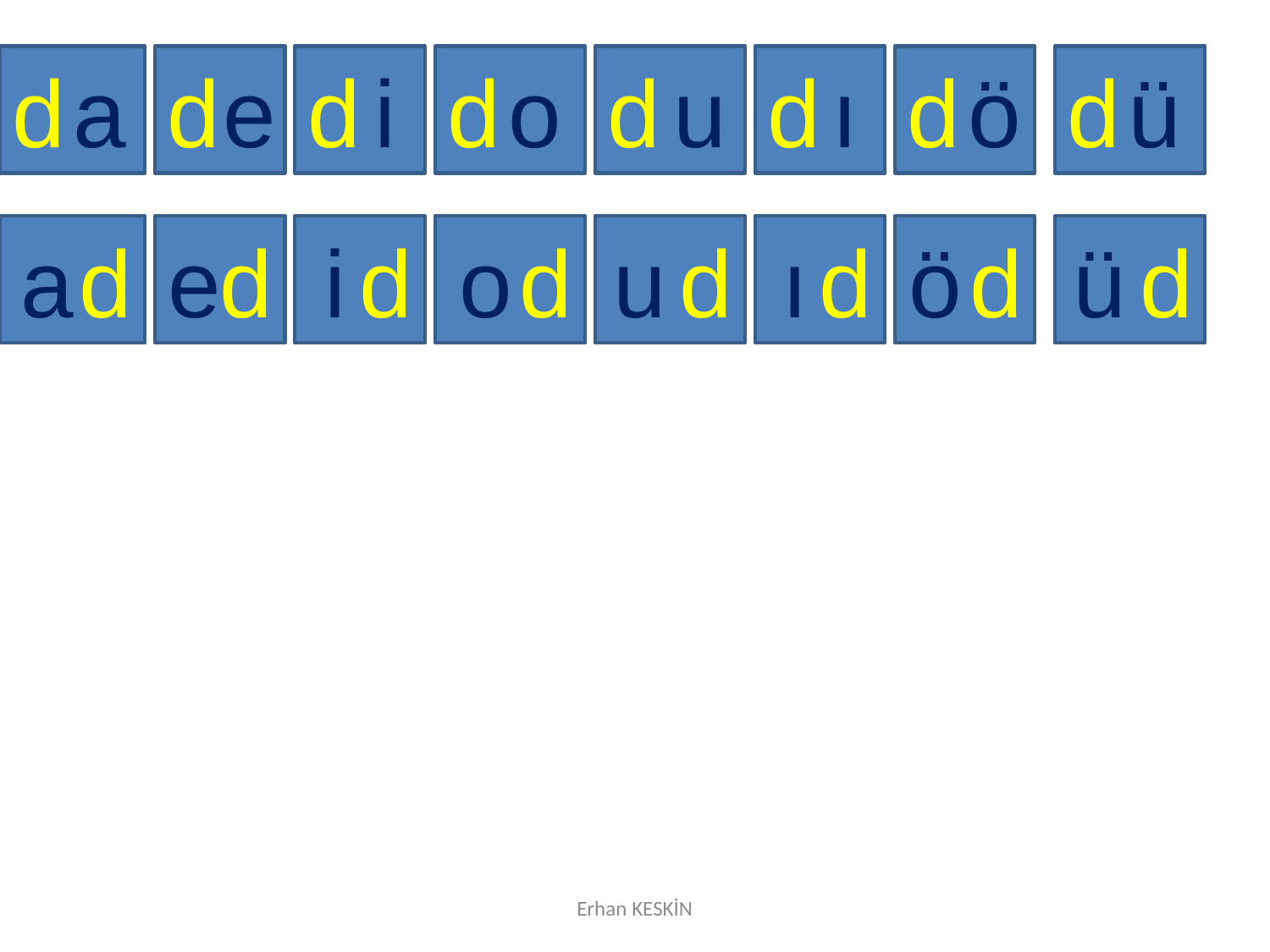

d
a
d
e
d
i
d
o
d
u
d
ı
d
ö
d
ü
 d
a
e
d
d
i
o
d
d
u
d
ı
d
ö
d
ü
Erhan KESKİN